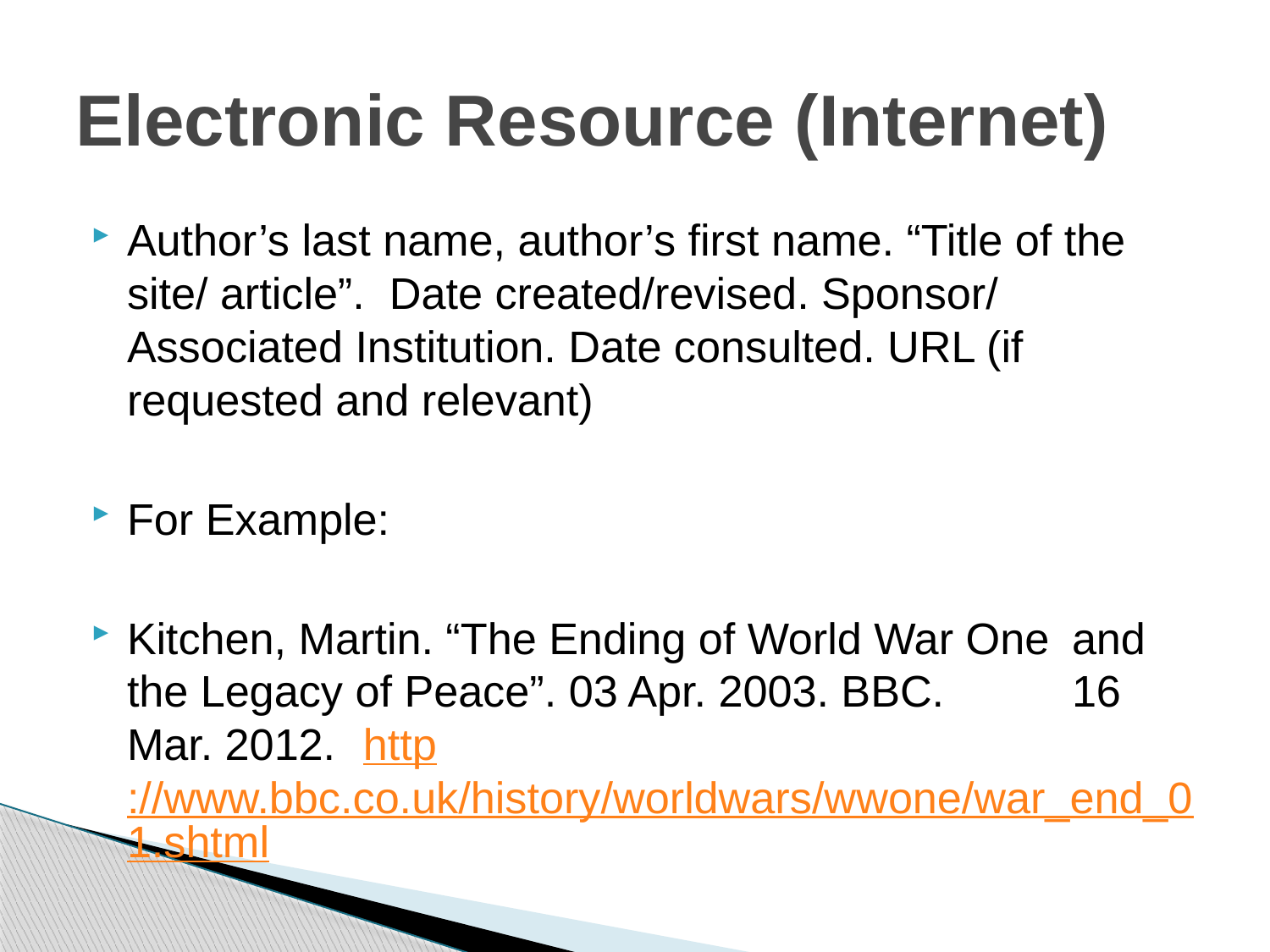

# Electronic Resource (Internet)
Author’s last name, author’s first name. “Title of the site/ article”.  Date created/revised. Sponsor/ Associated Institution. Date consulted. URL (if requested and relevant)

For Example:

Kitchen, Martin. “The Ending of World War One 	and the Legacy of Peace”. 03 Apr. 2003. BBC. 	16 Mar. 2012. 				http://www.bbc.co.uk/history/worldwars/wwone/war_end_01.shtml